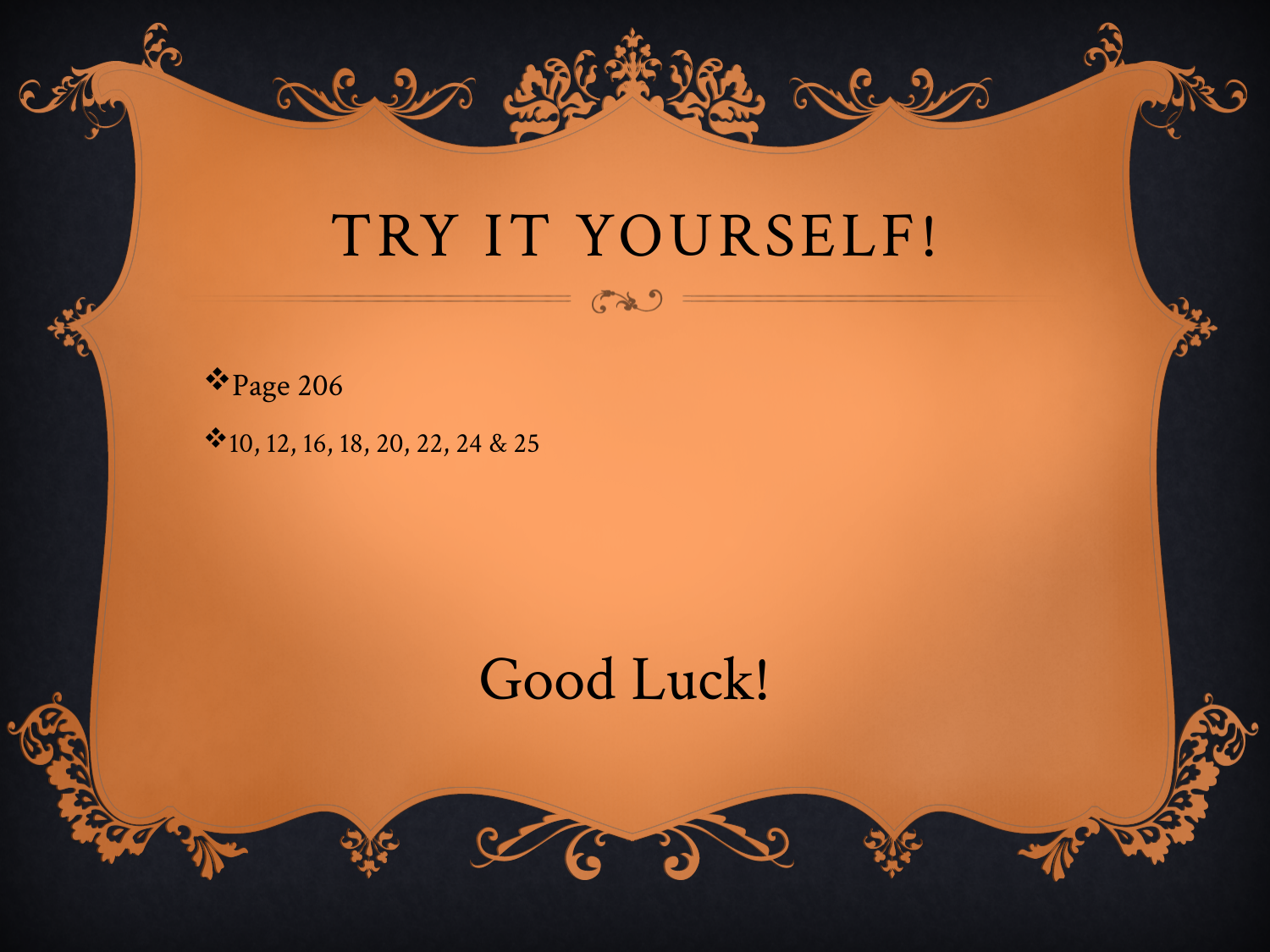

# try it yourself!
Page 206
10, 12, 16, 18, 20, 22, 24 & 25

		   Good Luck!